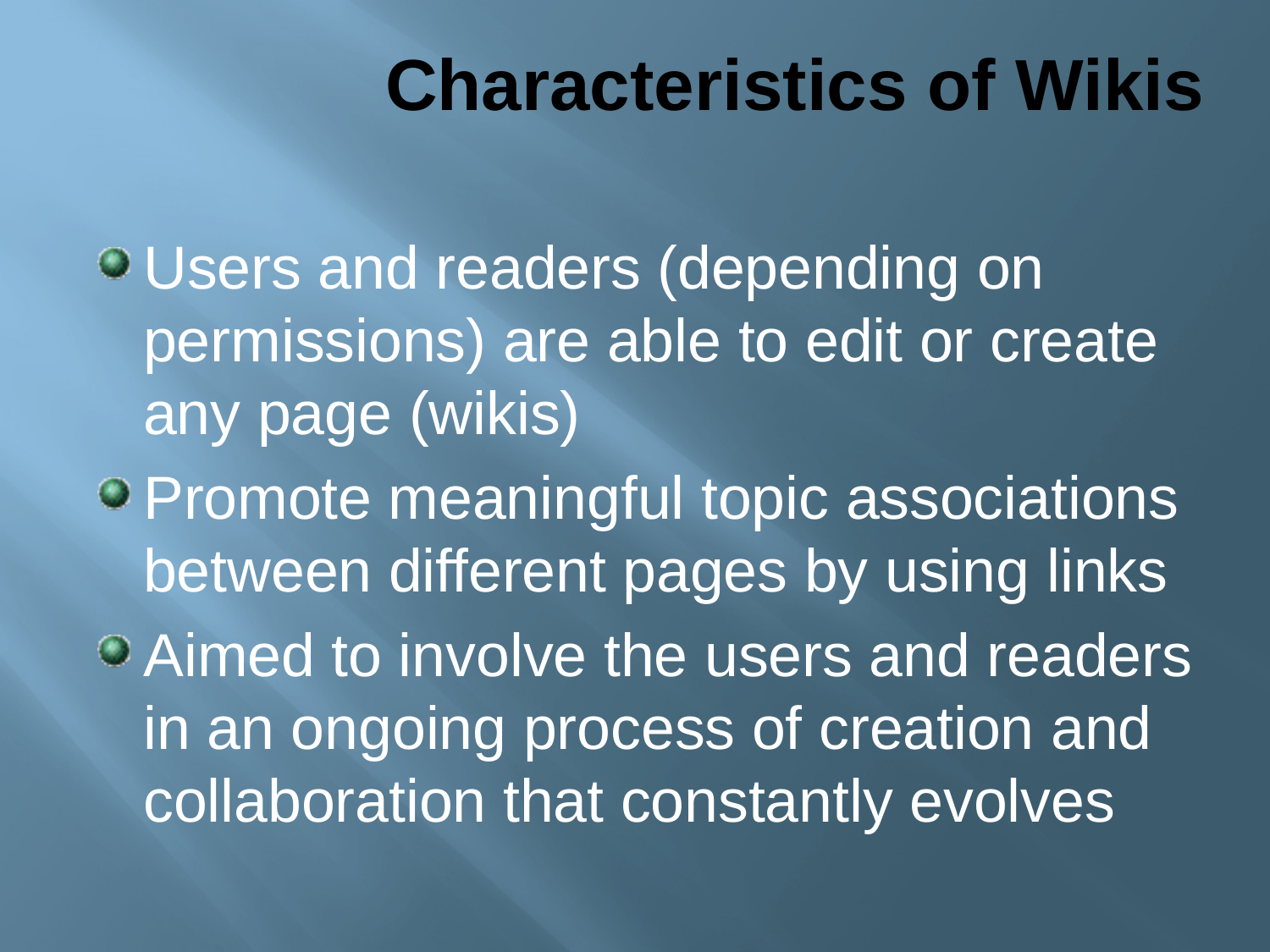

# Characteristics of Wikis
Users and readers (depending on permissions) are able to edit or create any page (wikis)
Promote meaningful topic associations between different pages by using links
Aimed to involve the users and readers in an ongoing process of creation and collaboration that constantly evolves